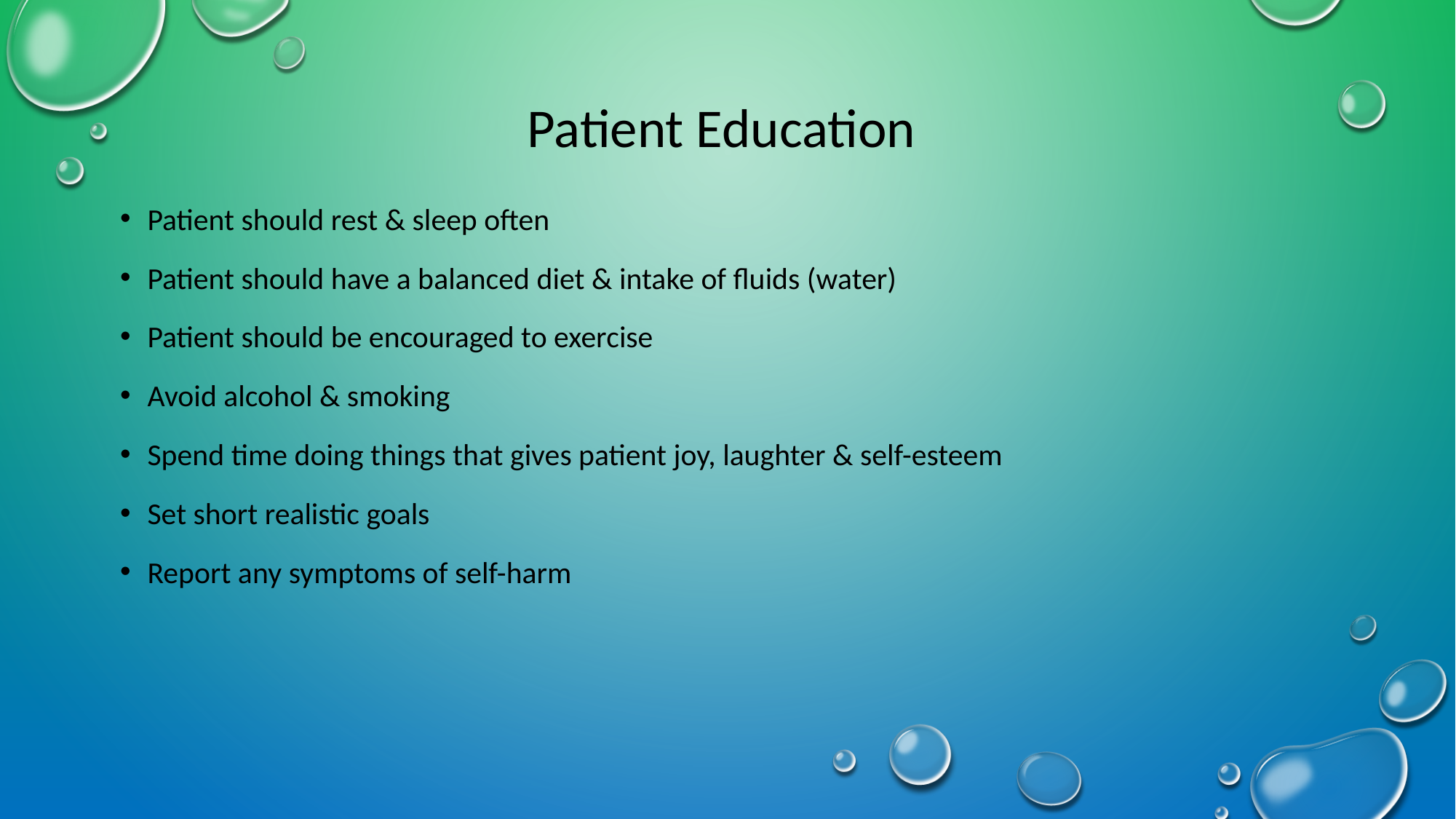

# Patient Education
Patient should rest & sleep often
Patient should have a balanced diet & intake of fluids (water)
Patient should be encouraged to exercise
Avoid alcohol & smoking
Spend time doing things that gives patient joy, laughter & self-esteem
Set short realistic goals
Report any symptoms of self-harm